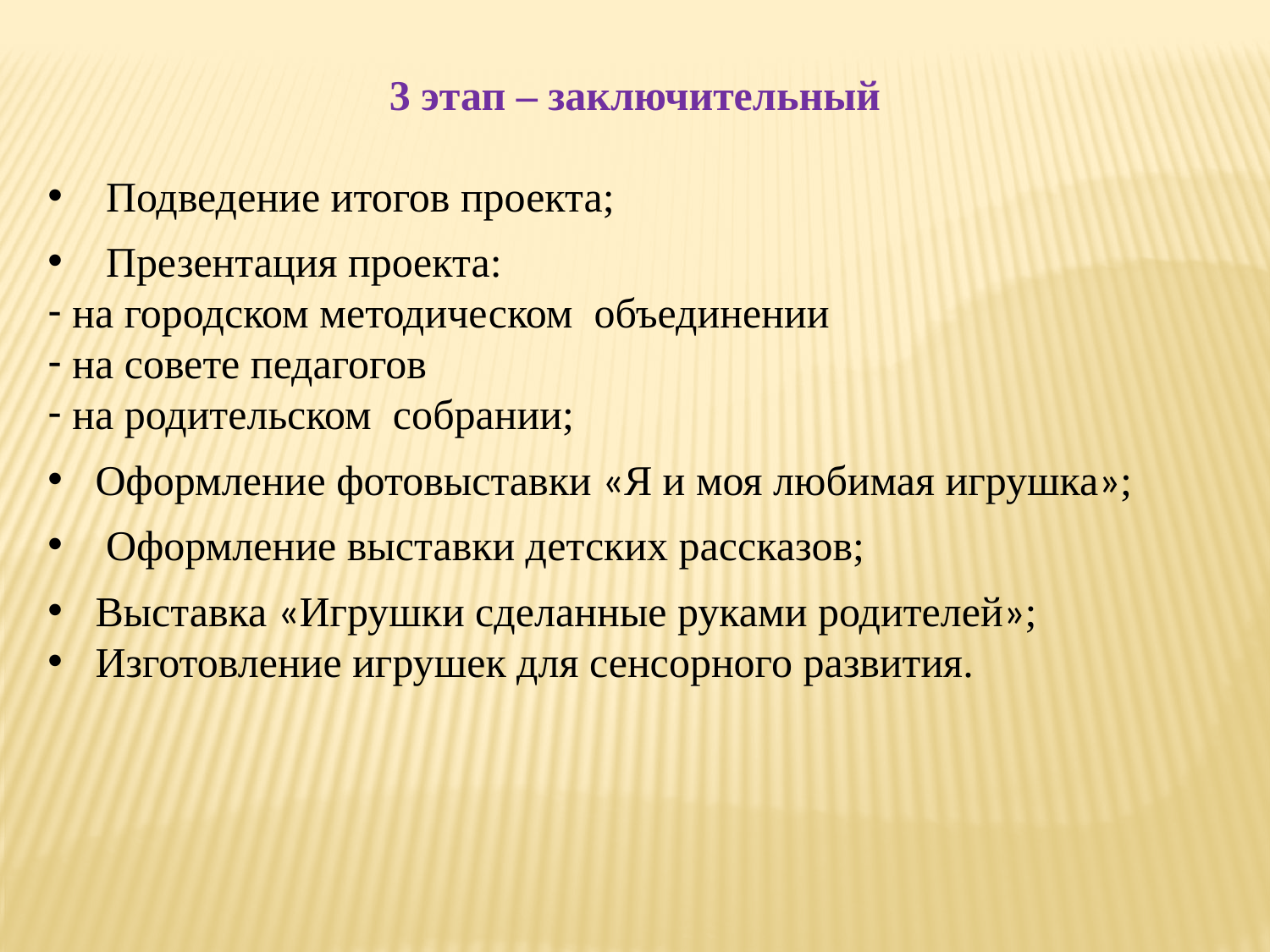

3 этап – заключительный

 Подведение итогов проекта;

 Презентация проекта:
 на городском методическом  объединении
 на совете педагогов
 на родительском  собрании;

Оформление фотовыставки «Я и моя любимая игрушка»;

 Оформление выставки детских рассказов;

Выставка «Игрушки сделанные руками родителей»;
Изготовление игрушек для сенсорного развития.